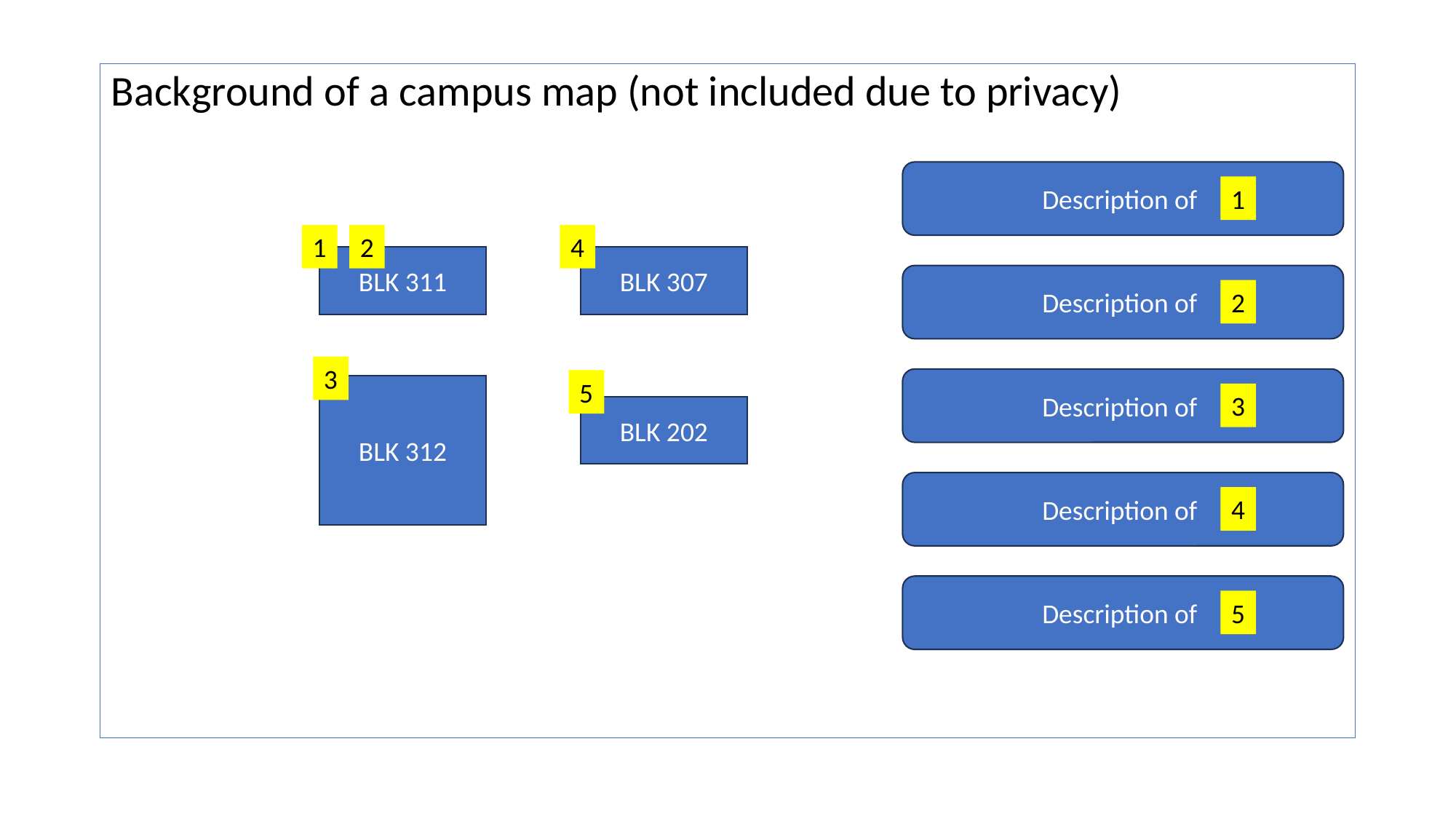

Background of a campus map (not included due to privacy)
Description of
1
1
2
4
BLK 311
BLK 307
Description of
2
3
Description of
5
BLK 312
3
BLK 202
Description of
4
Description of
5